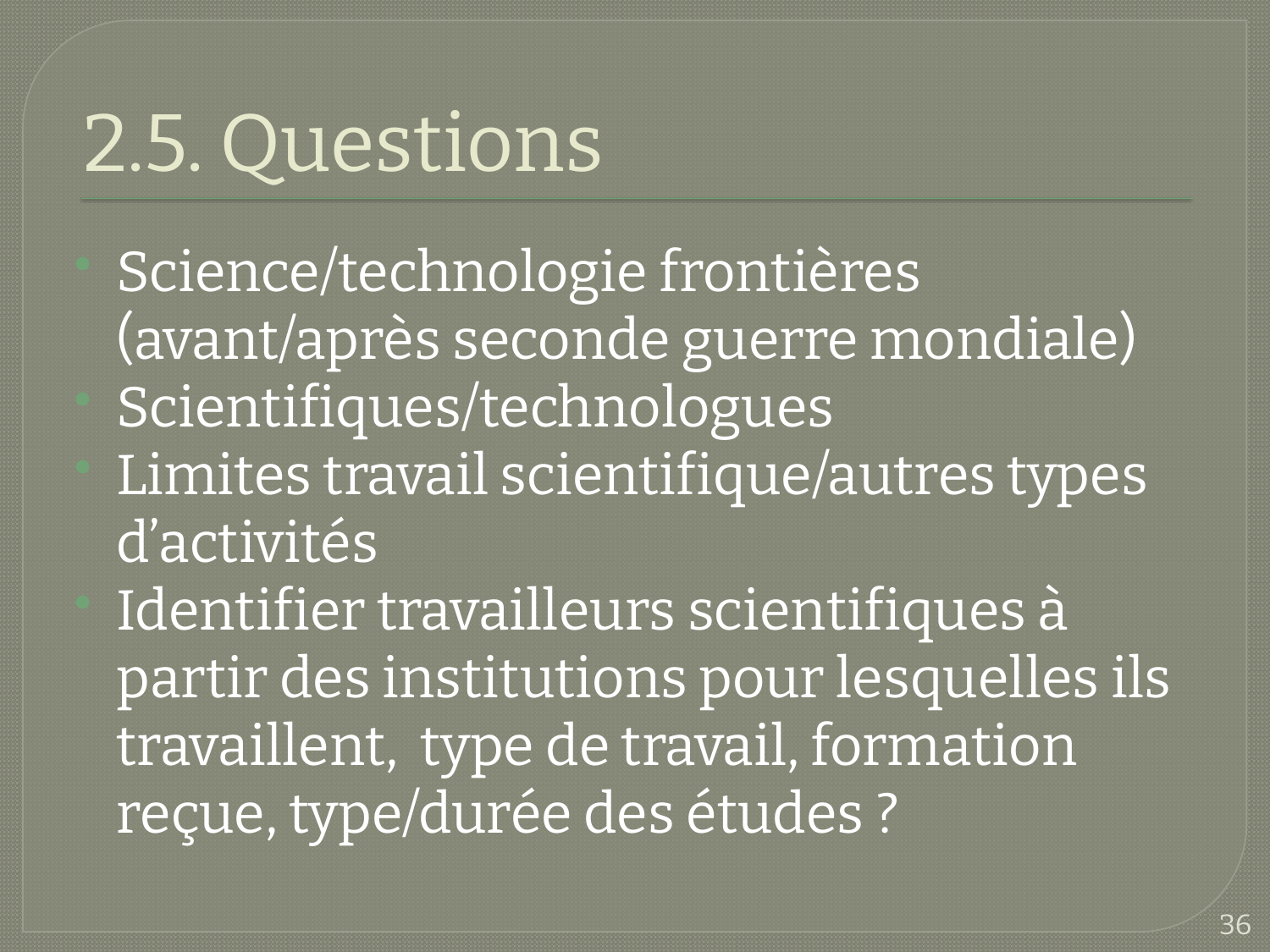

# 2.5. Questions
Science/technologie frontières (avant/après seconde guerre mondiale)
Scientifiques/technologues
Limites travail scientifique/autres types d’activités
Identifier travailleurs scientifiques à partir des institutions pour lesquelles ils travaillent,  type de travail, formation reçue, type/durée des études ?

36